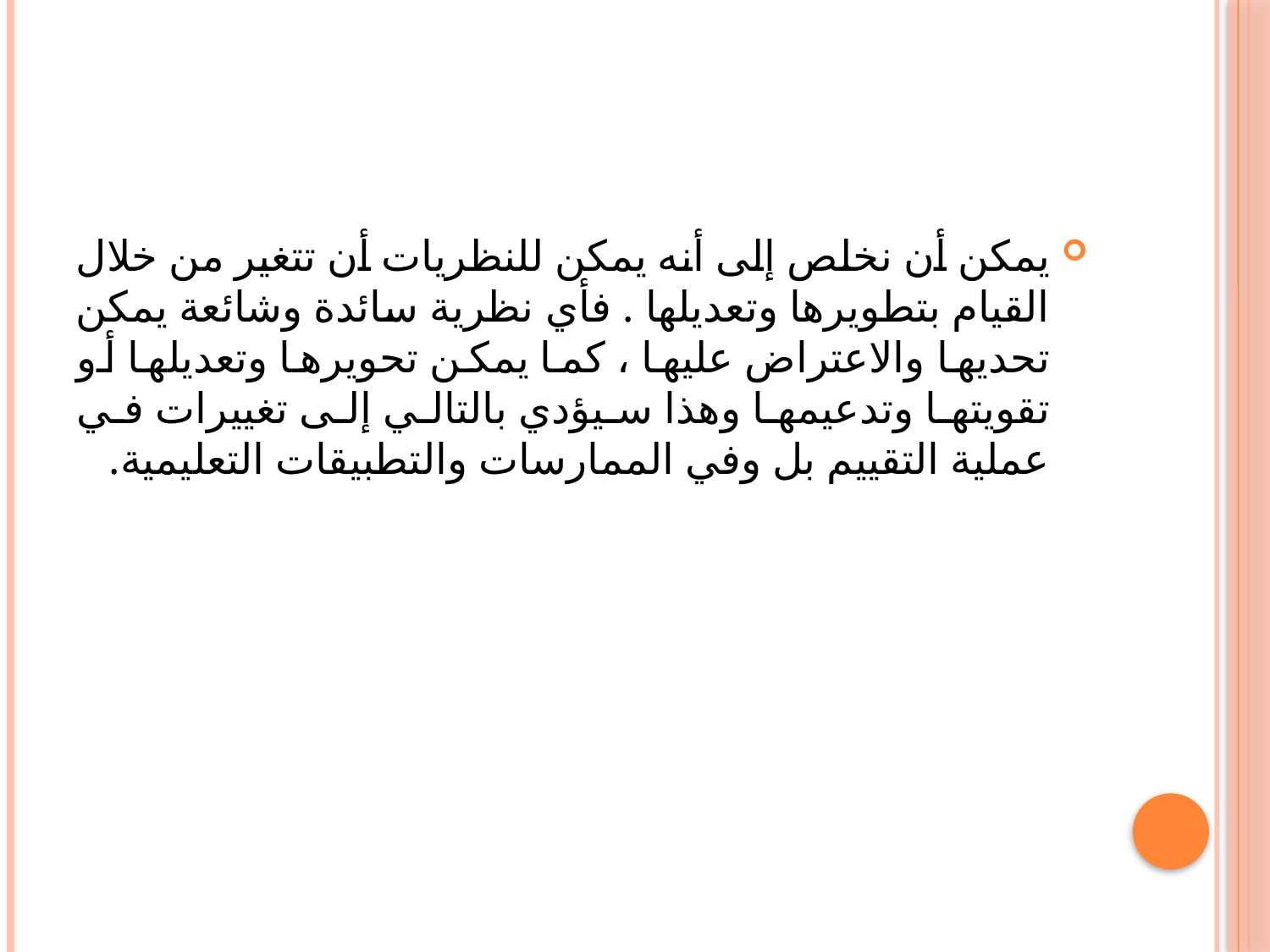

#
يمكن أن نخلص إلى أنه يمكن للنظريات أن تتغير من خلال القيام بتطويرها وتعديلها . فأي نظرية سائدة وشائعة يمكن تحديها والاعتراض عليها ، كما يمكن تحويرها وتعديلها أو تقويتها وتدعيمها وهذا سيؤدي بالتالي إلى تغييرات في عملية التقييم بل وفي الممارسات والتطبيقات التعليمية.